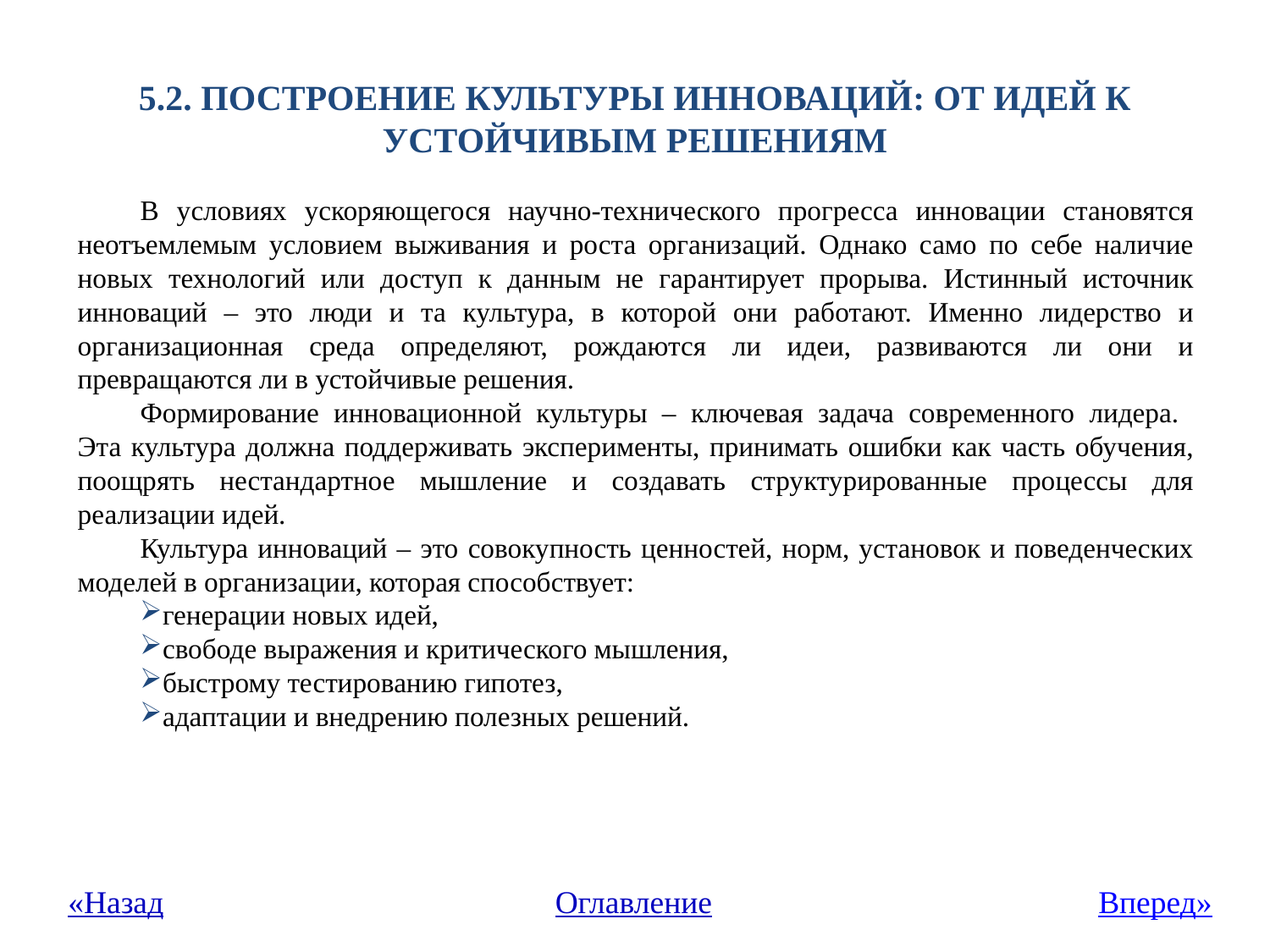

# 5.2. ПОСТРОЕНИЕ КУЛЬТУРЫ ИННОВАЦИЙ: ОТ ИДЕЙ К УСТОЙЧИВЫМ РЕШЕНИЯМ
В условиях ускоряющегося научно-технического прогресса инновации становятся неотъемлемым условием выживания и роста организаций. Однако само по себе наличие новых технологий или доступ к данным не гарантирует прорыва. Истинный источник инноваций – это люди и та культура, в которой они работают. Именно лидерство и организационная среда определяют, рождаются ли идеи, развиваются ли они и превращаются ли в устойчивые решения.
Формирование инновационной культуры – ключевая задача современного лидера.
Эта культура должна поддерживать эксперименты, принимать ошибки как часть обучения, поощрять нестандартное мышление и создавать структурированные процессы для реализации идей.
Культура инноваций – это совокупность ценностей, норм, установок и поведенческих моделей в организации, которая способствует:
генерации новых идей,
свободе выражения и критического мышления,
быстрому тестированию гипотез,
адаптации и внедрению полезных решений.

«Назад
Оглавление
Вперед»